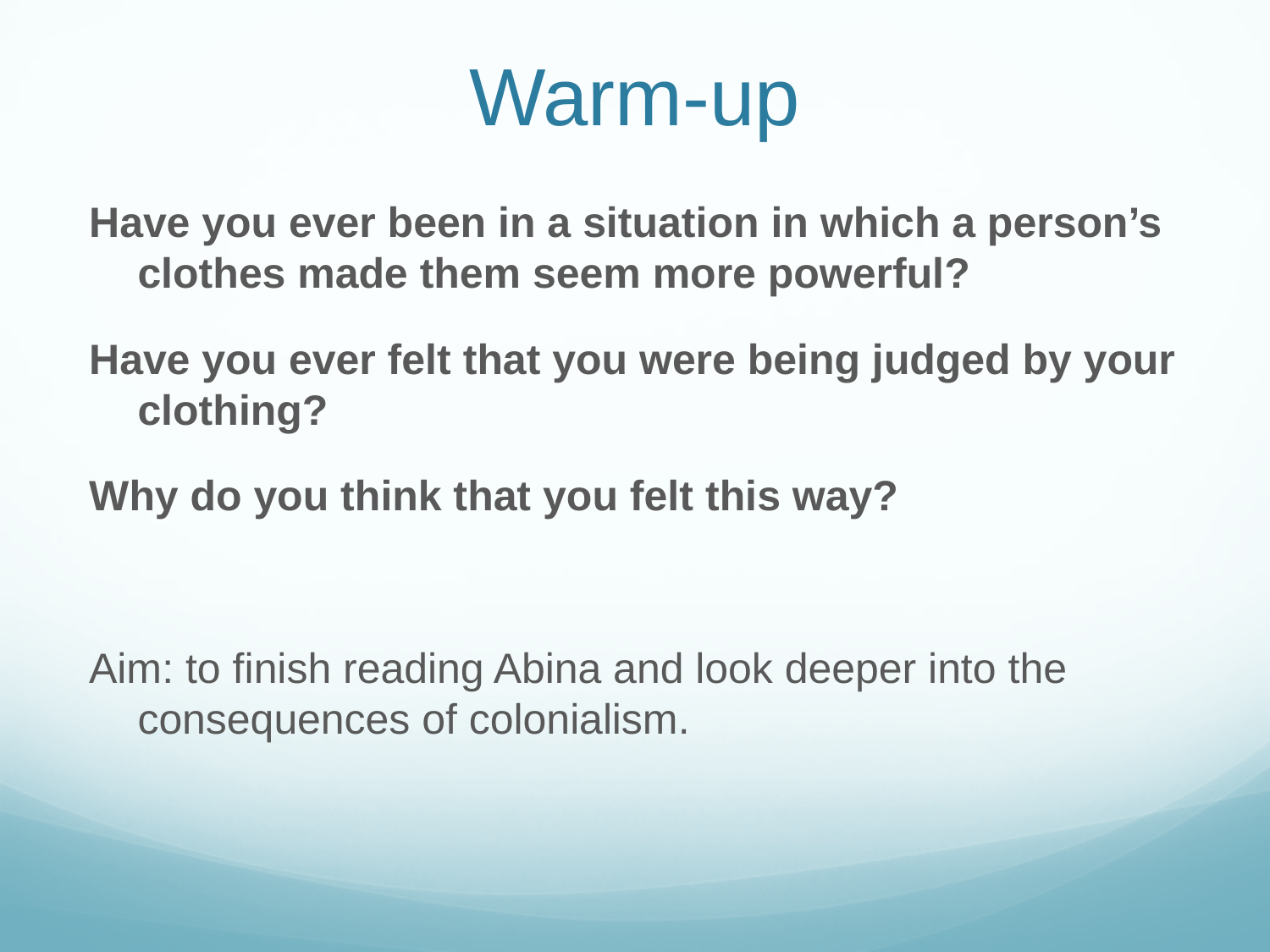

# Warm-up
Have you ever been in a situation in which a person’s clothes made them seem more powerful?
Have you ever felt that you were being judged by your clothing?
Why do you think that you felt this way?

Aim: to finish reading Abina and look deeper into the consequences of colonialism.